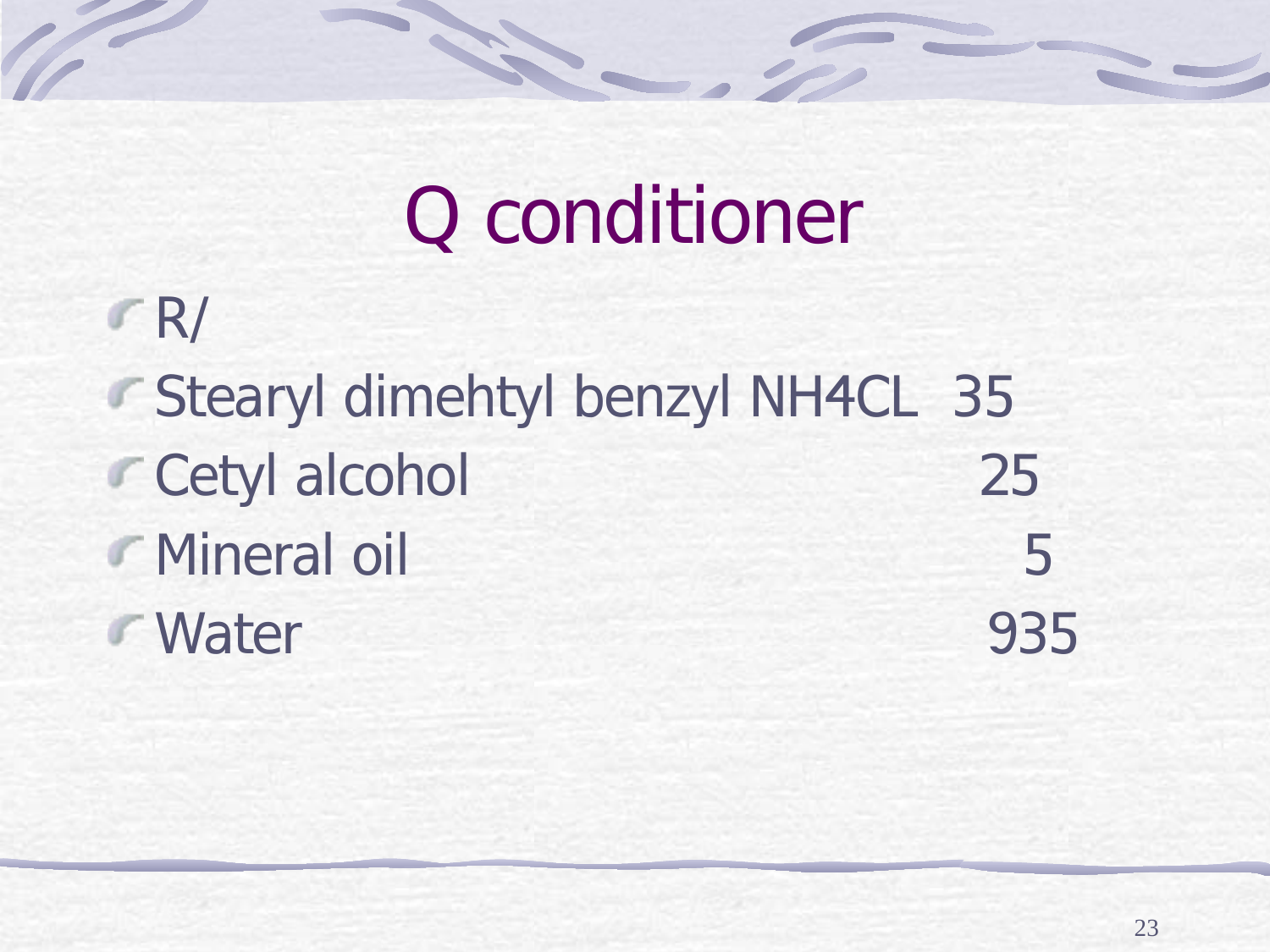

# Q conditioner
R/
Stearyl dimehtyl benzyl NH4CL  35
Cetyl alcohol                             25
Mineral oil                                   5
Water                                       935

23